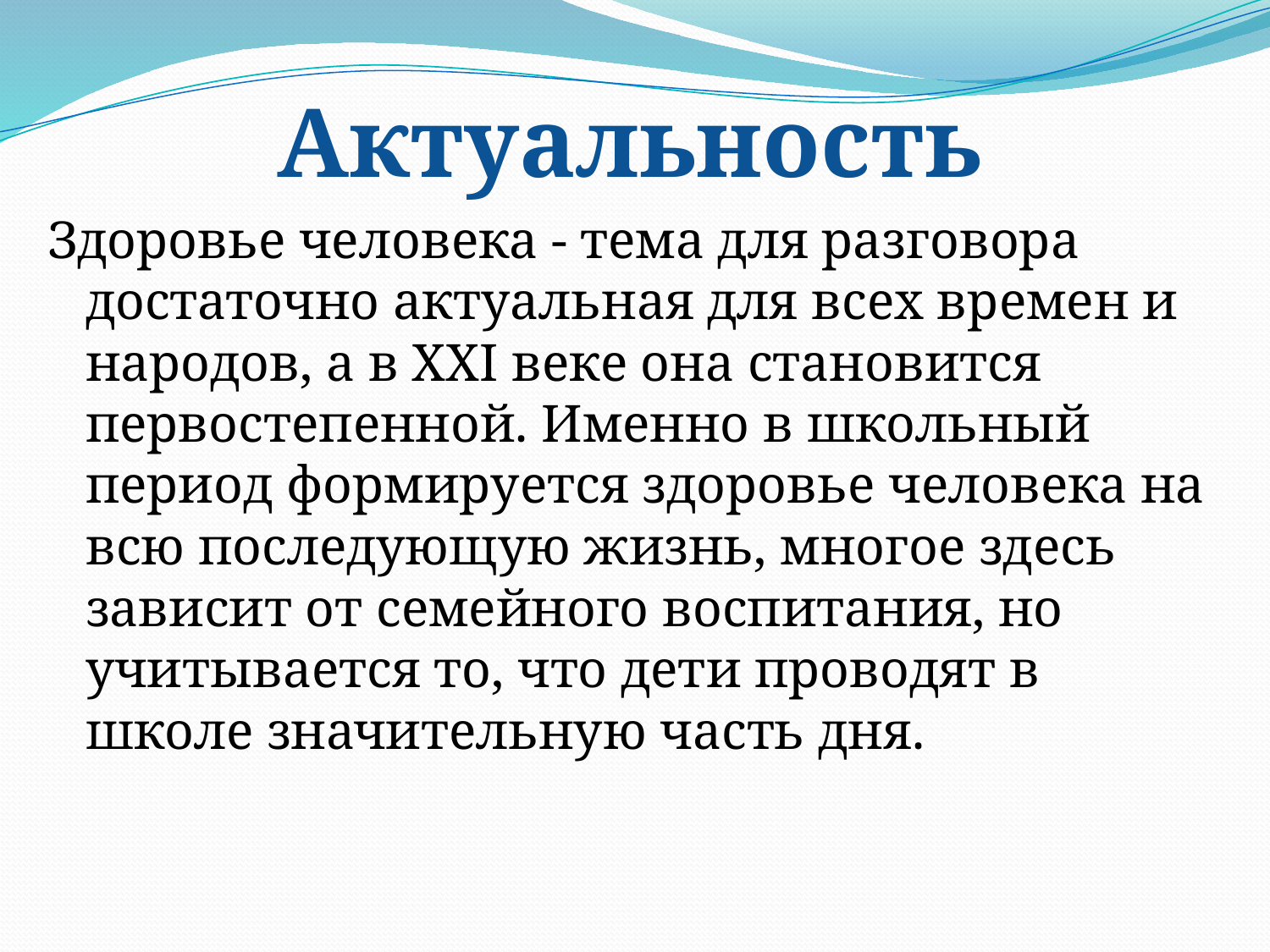

Актуальность
Здоровье человека - тема для разговора достаточно актуальная для всех времен и народов, а в XXI веке она становится первостепенной. Именно в школьный период формируется здоровье человека на всю последующую жизнь, многое здесь зависит от семейного воспитания, но учитывается то, что дети проводят в школе значительную часть дня.